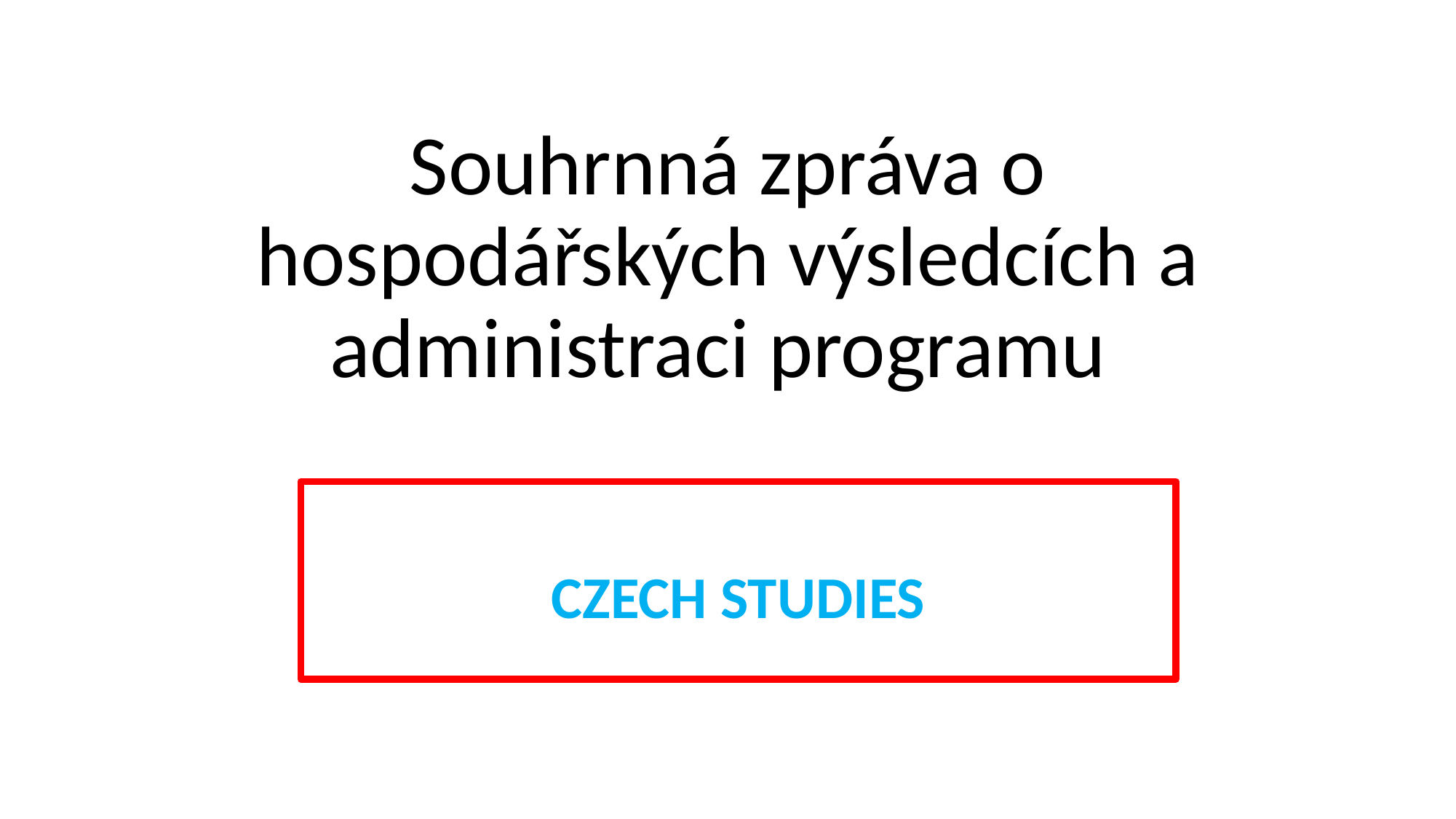

# Souhrnná zpráva o hospodářských výsledcích a administraci programu

CZECH STUDIES